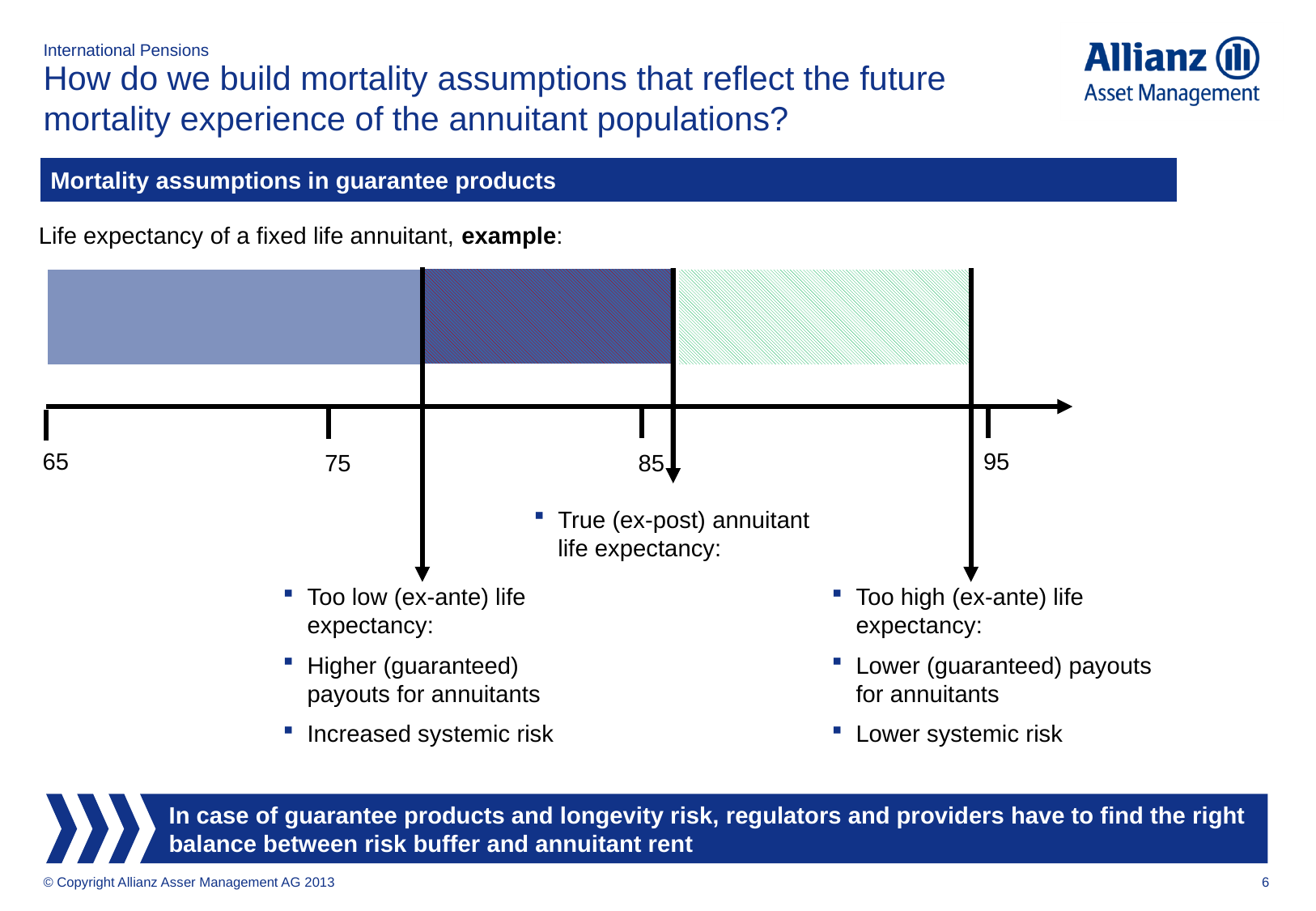

# How do we build mortality assumptions that reflect the future mortality experience of the annuitant populations?

Mortality assumptions in guarantee products
.
Life expectancy of a fixed life annuitant, example:

65
95
75
85
True (ex-post) annuitant life expectancy:

Too low (ex-ante) life expectancy:
Higher (guaranteed) payouts for annuitants
Increased systemic risk
Too high (ex-ante) life expectancy:
Lower (guaranteed) payouts for annuitants
Lower systemic risk

In case of guarantee products and longevity risk, regulators and providers have to find the right balance between risk buffer and annuitant rent

© Copyright Allianz Asser Management AG 2013
6